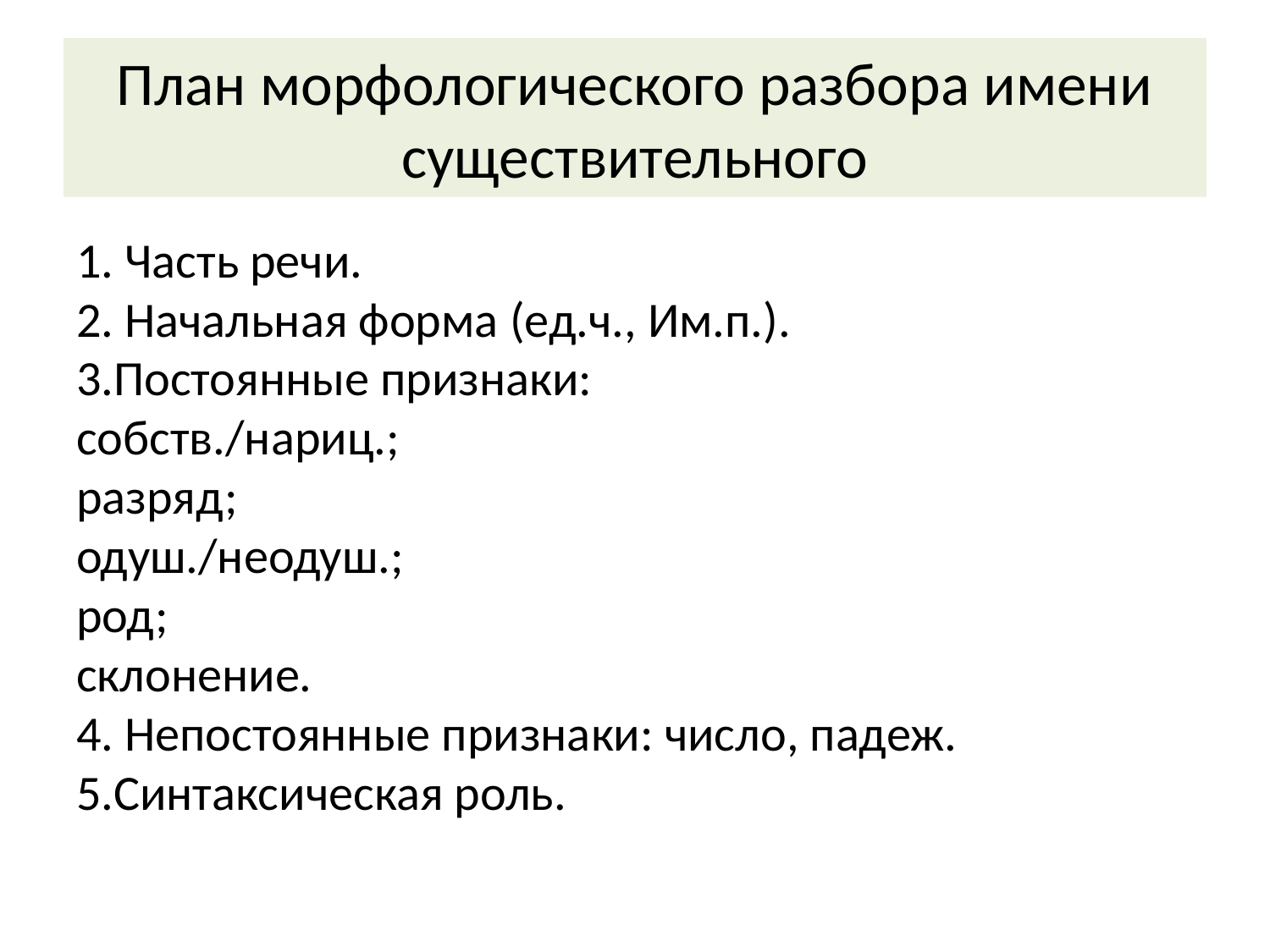

# План морфологического разбора имени существительного
1. Часть речи.
2. Начальная форма (ед.ч., Им.п.).
3.Постоянные признаки:
собств./нариц.;
разряд;
одуш./неодуш.;
род;
склонение.
4. Непостоянные признаки: число, падеж.
5.Синтаксическая роль.